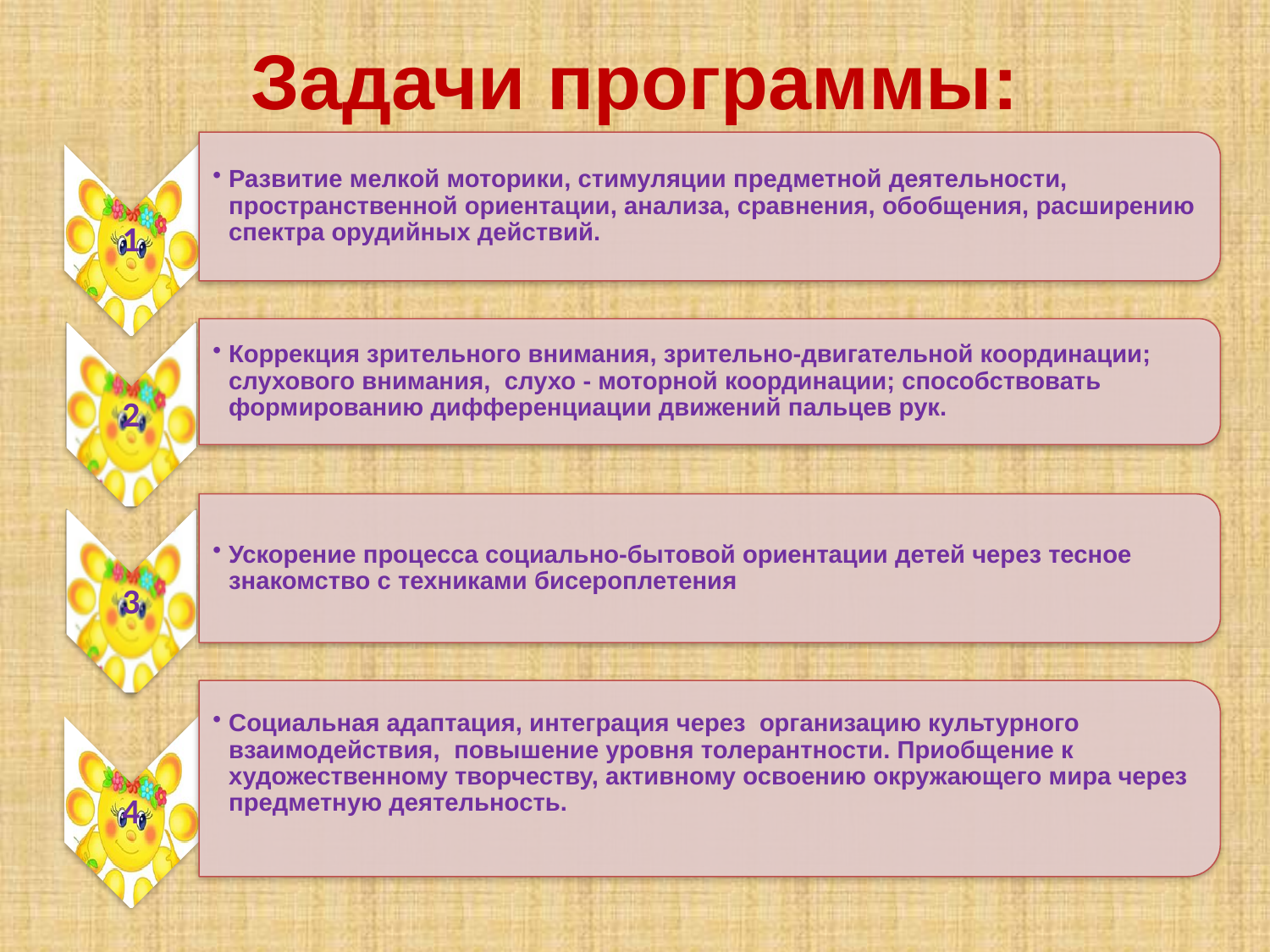

# Задачи программы:
1
Развитие мелкой моторики, стимуляции предметной деятельности, пространственной ориентации, анализа, сравнения, обобщения, расширению спектра орудийных действий.
2
Коррекция зрительного внимания, зрительно-двигательной координации; слухового внимания,  слухо - моторной координации; способствовать формированию дифференциации движений пальцев рук.
3
Ускорение процесса социально-бытовой ориентации детей через тесное знакомство с техниками бисероплетения
4
Социальная адаптация, интеграция через  организацию культурного взаимодействия,  повышение уровня толерантности. Приобщение к  художественному творчеству, активному освоению окружающего мира через предметную деятельность.